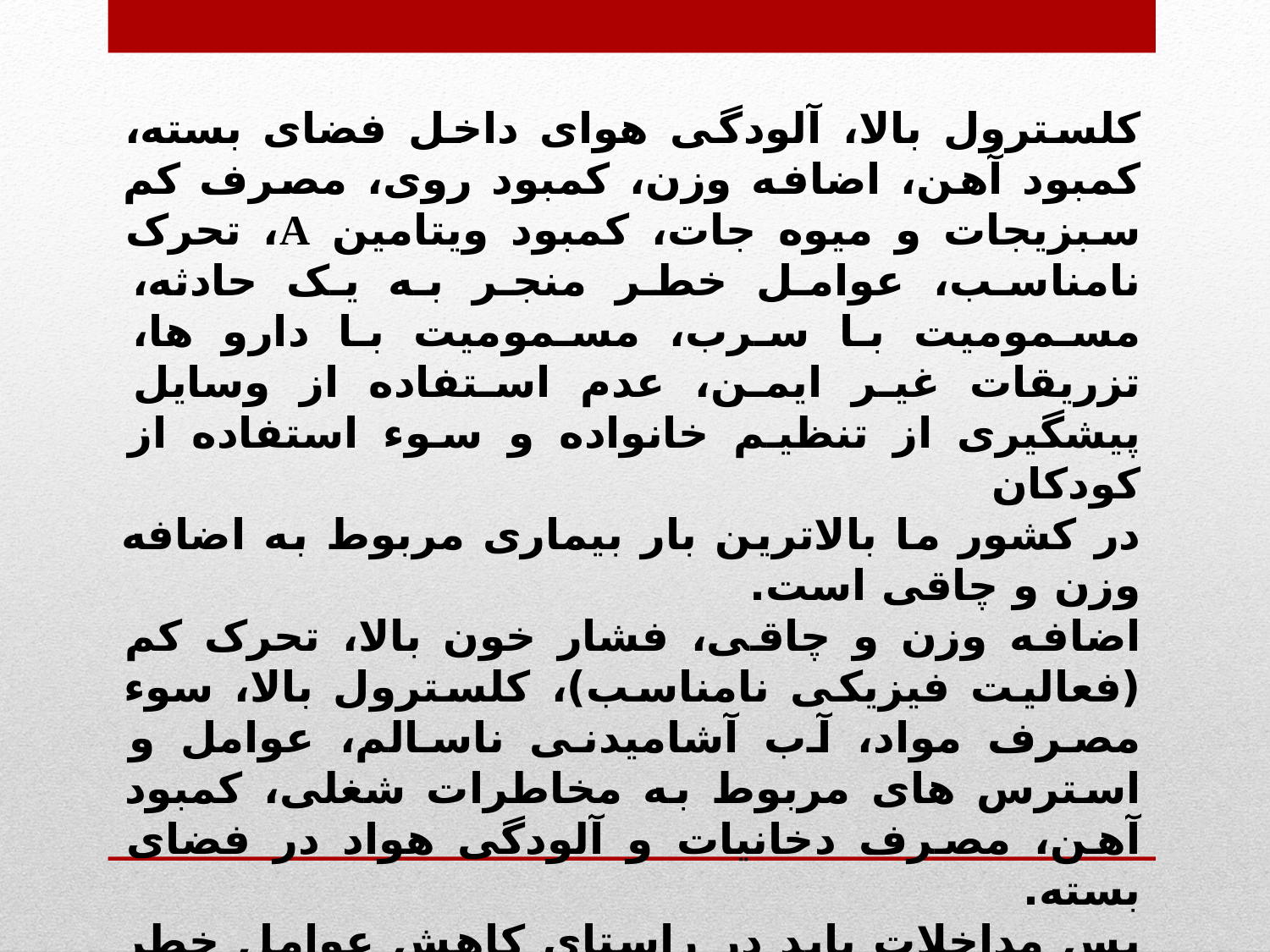

کلسترول بالا، آلودگی هوای داخل فضای بسته، کمبود آهن، اضافه وزن، کمبود روی، مصرف کم سبزیجات و میوه جات، کمبود ویتامین A، تحرک نامناسب، عوامل خطر منجر به یک حادثه، مسمومیت با سرب، مسمومیت با دارو ها، تزریقات غیر ایمن، عدم استفاده از وسایل پیشگیری از تنظیم خانواده و سوء استفاده از کودکان
در کشور ما بالاترین بار بیماری مربوط به اضافه وزن و چاقی است.
اضافه وزن و چاقی، فشار خون بالا، تحرک کم (فعالیت فیزیکی نامناسب)، کلسترول بالا، سوء مصرف مواد، آب آشامیدنی ناسالم، عوامل و استرس های مربوط به مخاطرات شغلی، کمبود آهن، مصرف دخانیات و آلودگی هواد در فضای بسته.
پس مداخلات باید در راستای کاهش عوامل خطر یا پیشگیری از ابتلا به عوامل خطر انجام شود.